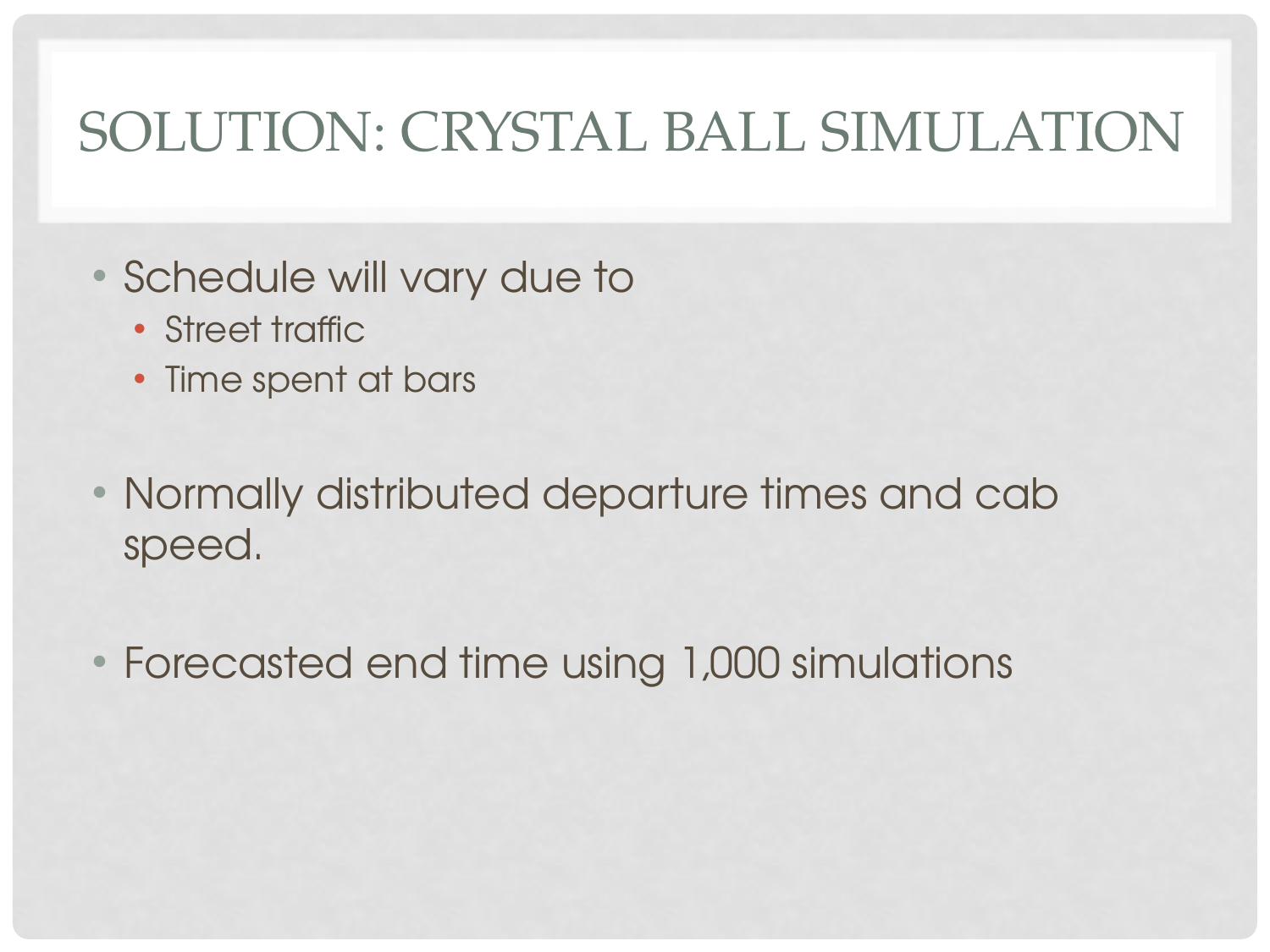

# Solution: Crystal ball simulation
Schedule will vary due to
Street traffic
Time spent at bars

Normally distributed departure times and cab speed.

Forecasted end time using 1,000 simulations